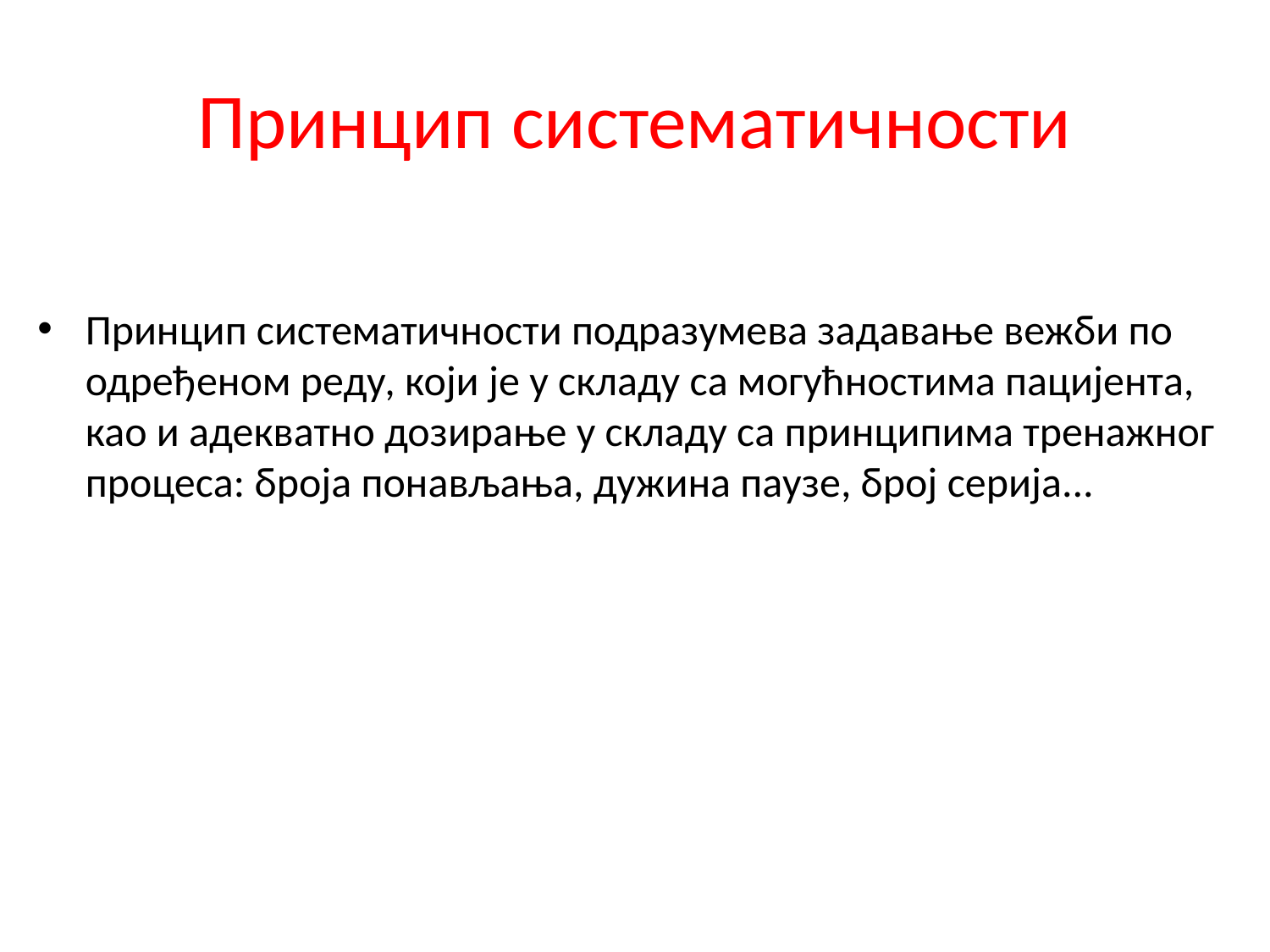

# Принцип систематичности
Принцип систематичности подразумева задавање вежби по одређеном реду, који је у складу са могућностима пацијента, као и адекватно дозирање у складу са принципима тренажног процеса: броја понављања, дужина паузе, број серија...